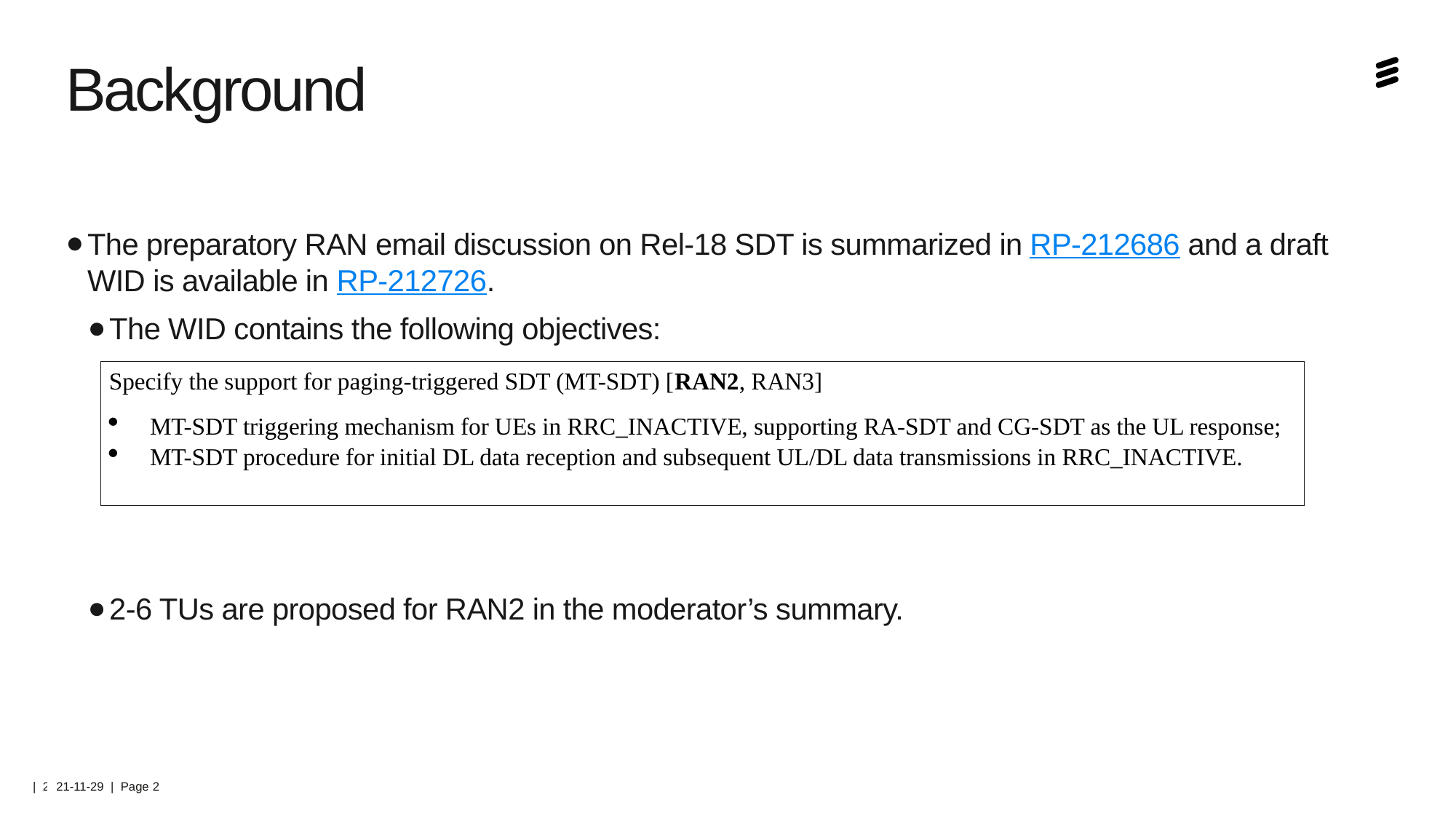

# Background
The preparatory RAN email discussion on Rel-18 SDT is summarized in RP-212686 and a draft WID is available in RP-212726.
The WID contains the following objectives:

2-6 TUs are proposed for RAN2 in the moderator’s summary.
Specify the support for paging-triggered SDT (MT-SDT) [RAN2, RAN3]
MT-SDT triggering mechanism for UEs in RRC_INACTIVE, supporting RA-SDT and CG-SDT as the UL response;
MT-SDT procedure for initial DL data reception and subsequent UL/DL data transmissions in RRC_INACTIVE.